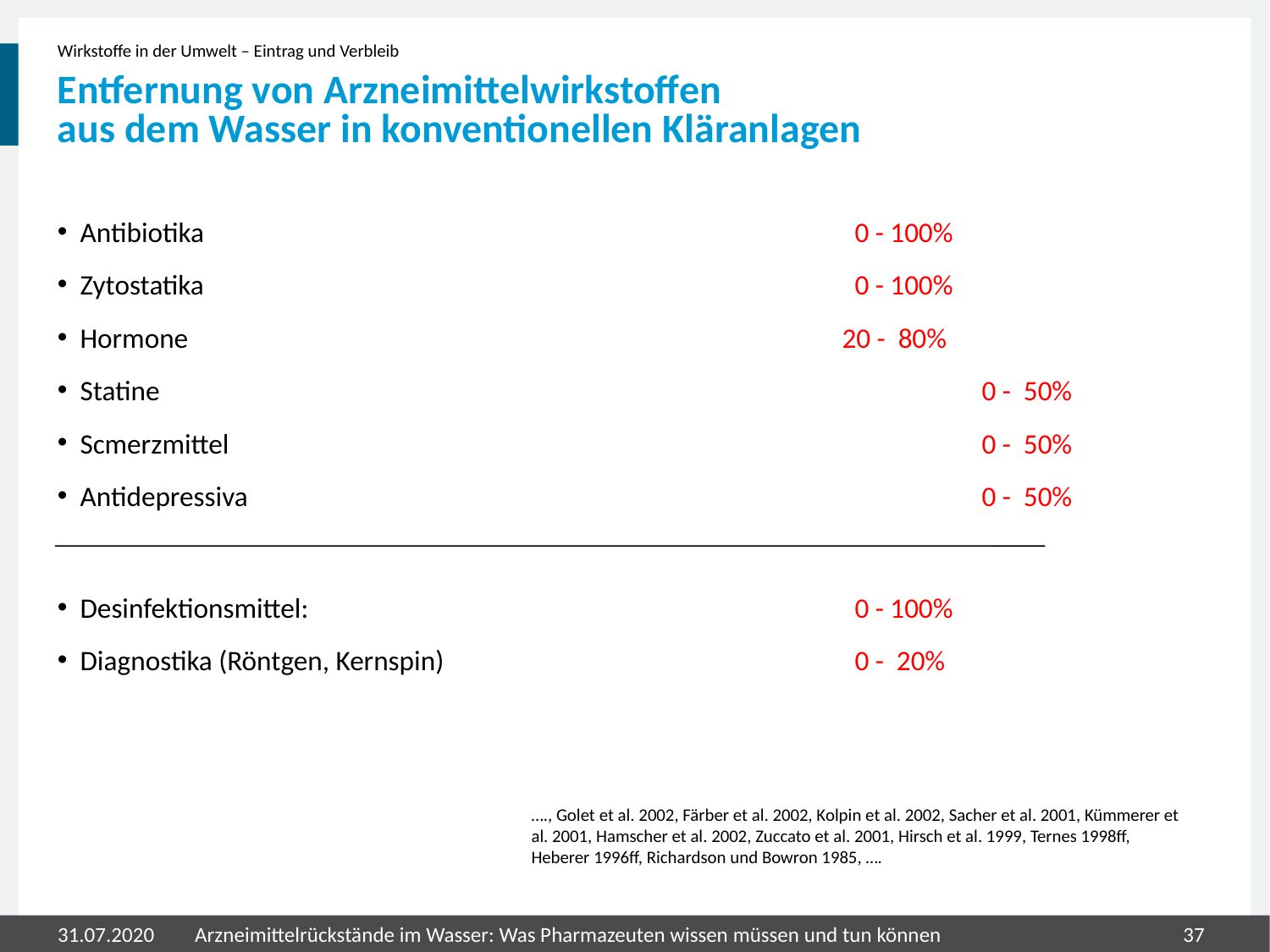

Wirkstoffe in der Umwelt – Eintrag und Verbleib

# Entfernung von Arzneimittelwirkstoffen aus dem Wasser in konventionellen Kläranlagen
Antibiotika			  			  0 - 100%
Zytostatika	 		 			  0 - 100%
Hormone 						20 -  80%
Statine							  0 -  50%
Scmerzmittel						  0 -  50%
Antidepressiva						  0 -  50%

Desinfektionsmittel:	 				  0 - 100%
Diagnostika (Röntgen, Kernspin)				  0 -  20%

…., Golet et al. 2002, Färber et al. 2002, Kolpin et al. 2002, Sacher et al. 2001, Kümmerer et al. 2001, Hamscher et al. 2002, Zuccato et al. 2001, Hirsch et al. 1999, Ternes 1998ff, Heberer 1996ff, Richardson und Bowron 1985, ….
31.07.2020
Arzneimittelrückstände im Wasser: Was Pharmazeuten wissen müssen und tun können
37